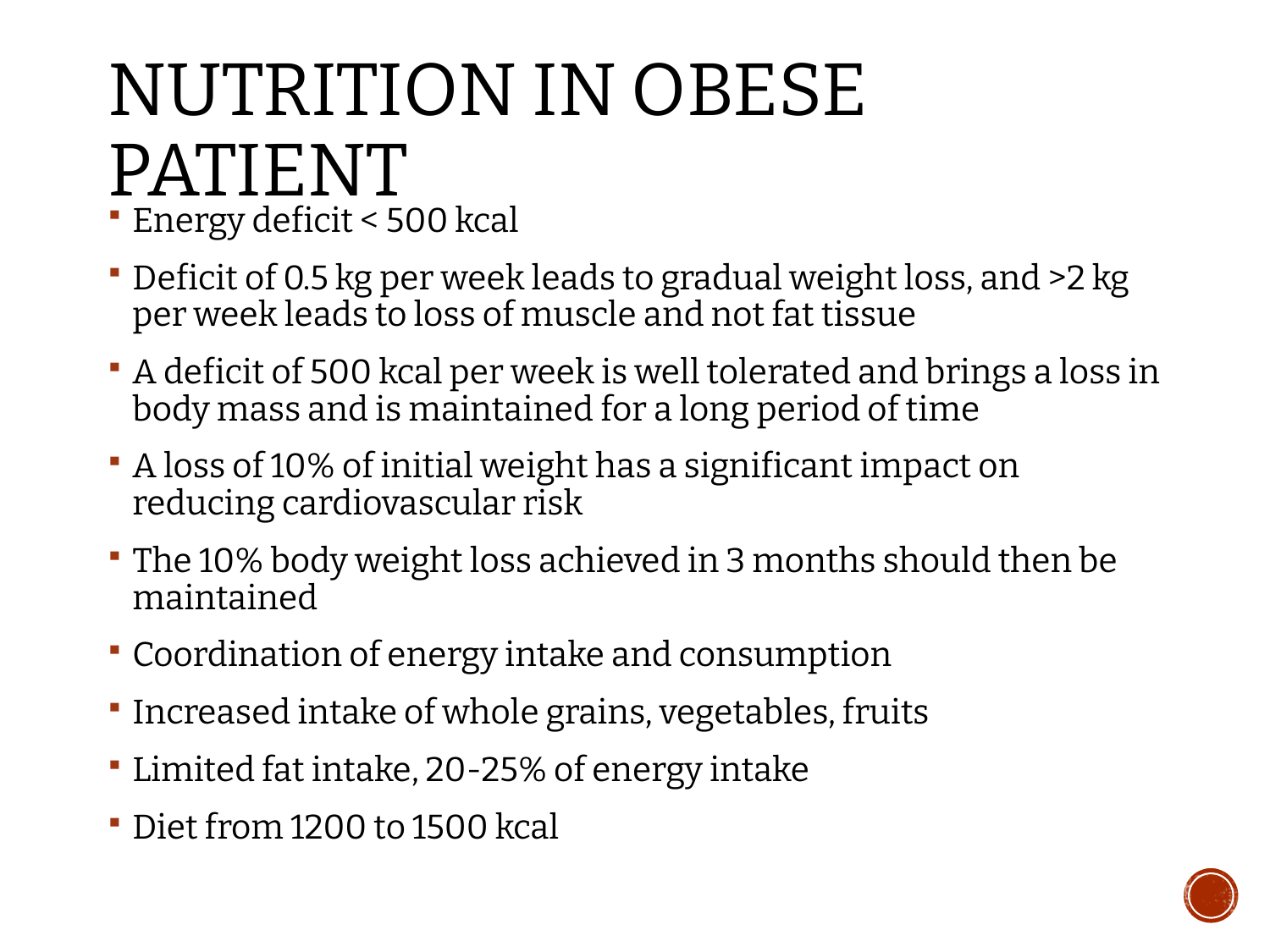

# Nutrition in obese patient
Energy deficit < 500 kcal
Deficit of 0.5 kg per week leads to gradual weight loss, and >2 kg per week leads to loss of muscle and not fat tissue
A deficit of 500 kcal per week is well tolerated and brings a loss in body mass and is maintained for a long period of time
A loss of 10% of initial weight has a significant impact on reducing cardiovascular risk
The 10% body weight loss achieved in 3 months should then be maintained
Coordination of energy intake and consumption
Increased intake of whole grains, vegetables, fruits
Limited fat intake, 20-25% of energy intake
Diet from 1200 to 1500 kcal